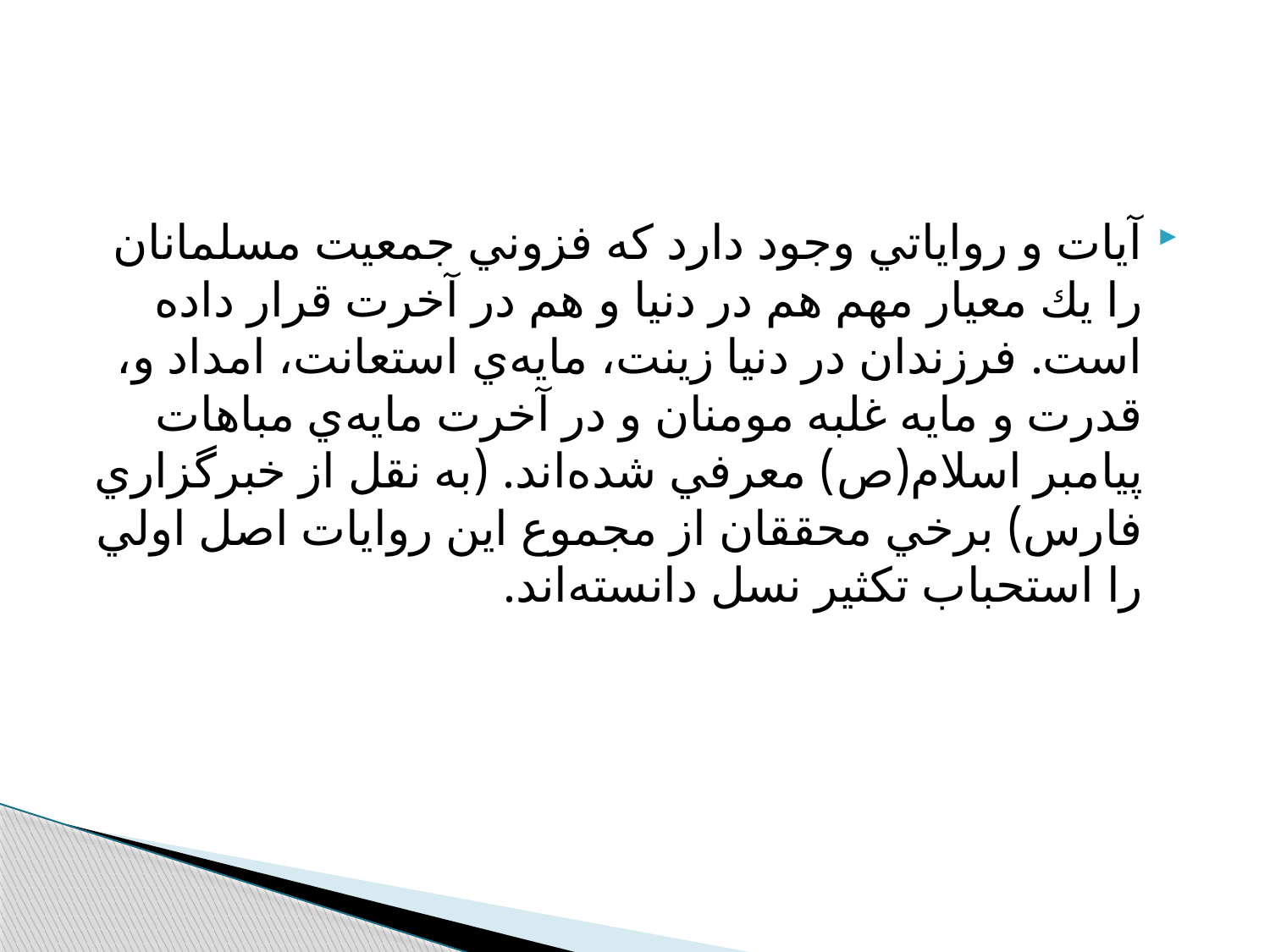

#
آيات و رواياتي وجود دارد كه فزوني جمعيت مسلمانان را يك معيار مهم هم در دنيا و هم در آخرت قرار داده است. فرزندان در دنيا زينت، مايه‌ي استعانت، امداد و، قدرت و مايه غلبه مومنان و در آخرت مايه‌ي مباهات پيامبر اسلام(ص) معرفي شده‌اند. (به نقل از خبرگزاري فارس) برخي محققان از مجموع اين روايات اصل اولي را استحباب تكثير نسل دانسته‌اند.